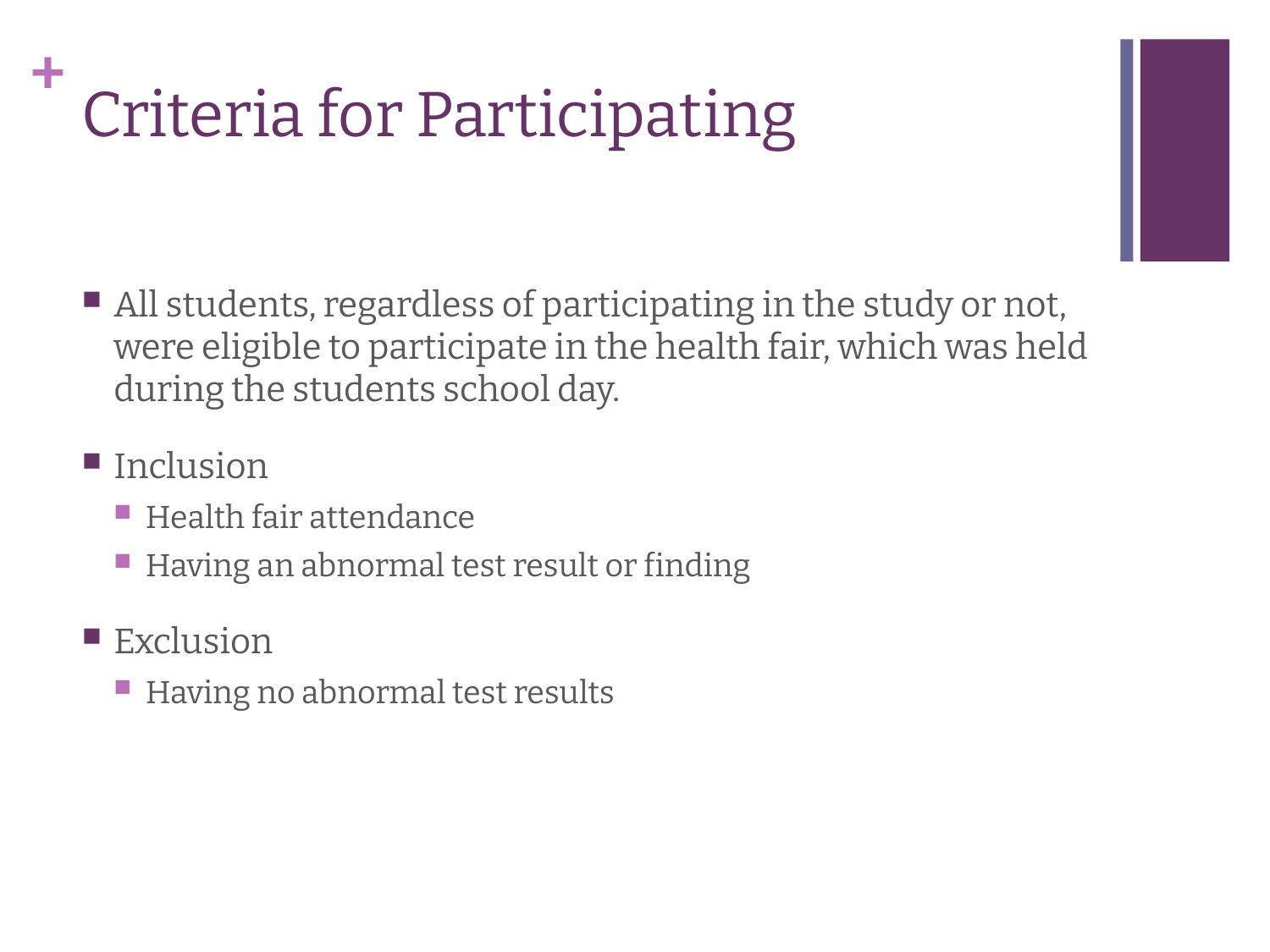

# Criteria for Participating
All students, regardless of participating in the study or not, were eligible to participate in the health fair, which was held during the students school day.
Inclusion
Health fair attendance
Having an abnormal test result or finding
Exclusion
Having no abnormal test results